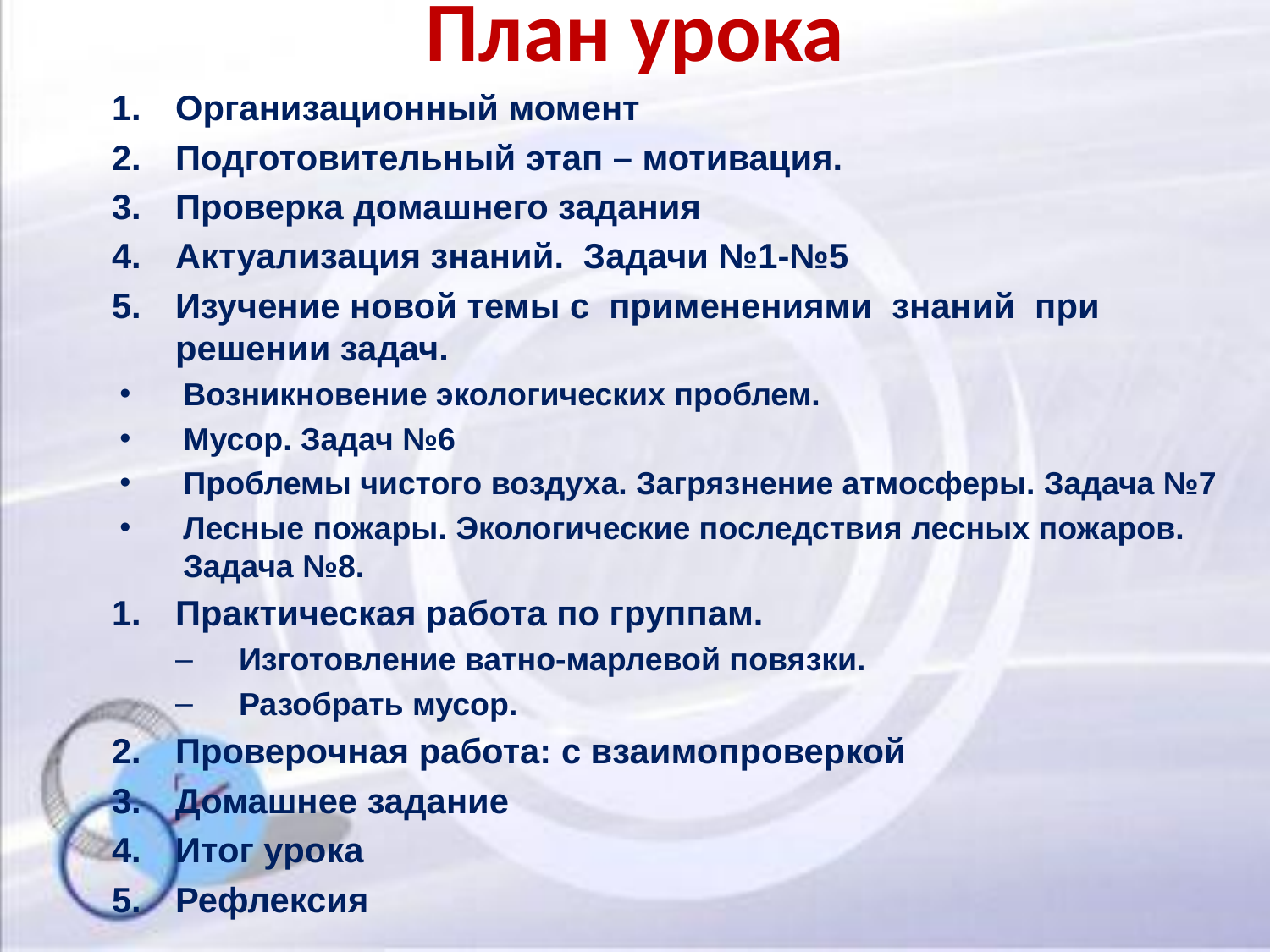

# План урока
Организационный момент
Подготовительный этап – мотивация.
Проверка домашнего задания
Актуализация знаний.  Задачи №1-№5
Изучение новой темы с  применениями  знаний  при решении задач.
Возникновение экологических проблем.
Мусор. Задач №6
Проблемы чистого воздуха. Загрязнение атмосферы. Задача №7
Лесные пожары. Экологические последствия лесных пожаров. Задача №8.
Практическая работа по группам.
Изготовление ватно-марлевой повязки.
Разобрать мусор.
Проверочная работа: с взаимопроверкой
Домашнее задание
Итог урока
Рефлексия